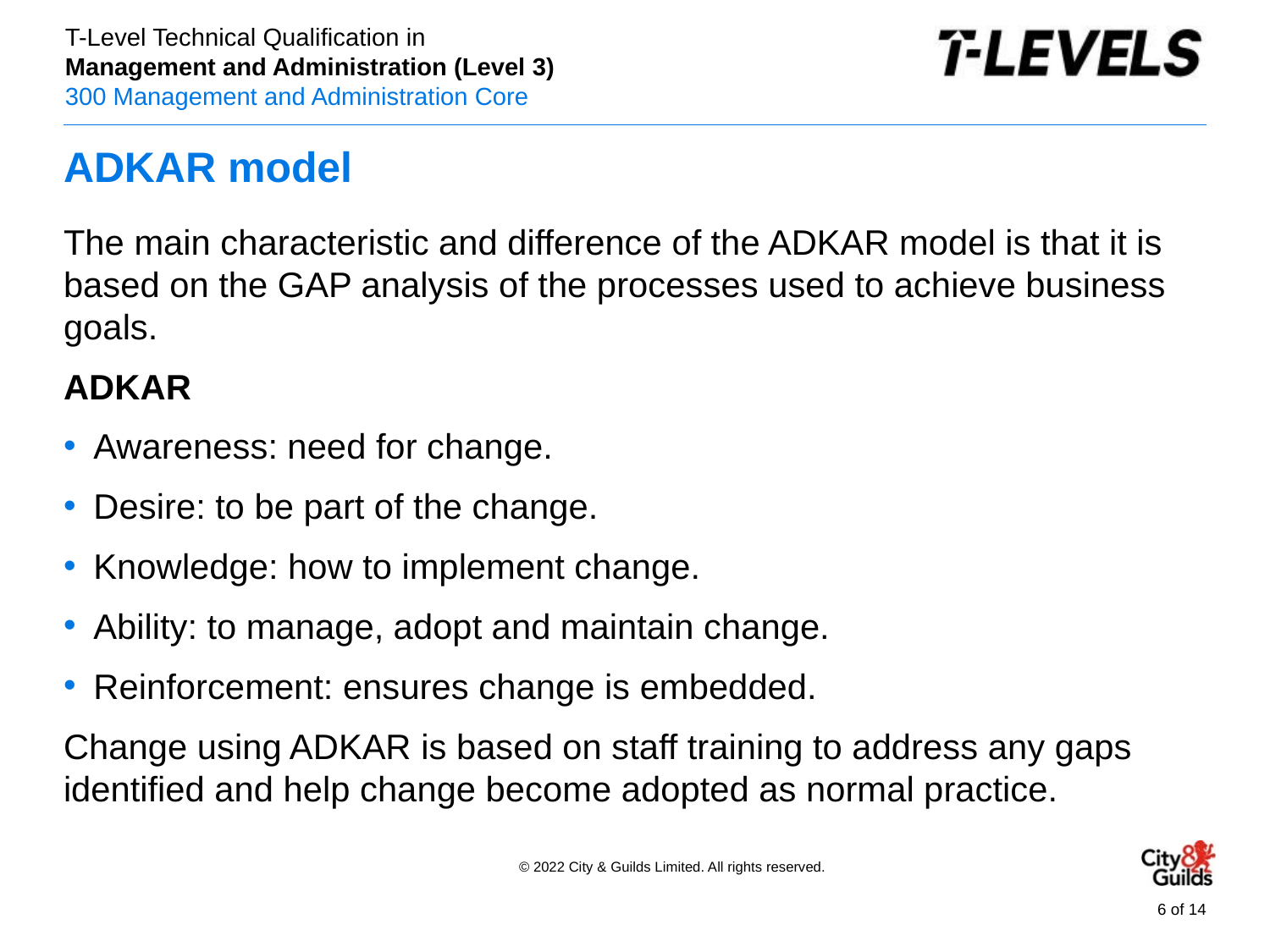

# ADKAR model
The main characteristic and difference of the ADKAR model is that it is based on the GAP analysis of the processes used to achieve business goals.
ADKAR
Awareness: need for change.
Desire: to be part of the change.
Knowledge: how to implement change.
Ability: to manage, adopt and maintain change.
Reinforcement: ensures change is embedded.
Change using ADKAR is based on staff training to address any gaps identified and help change become adopted as normal practice.